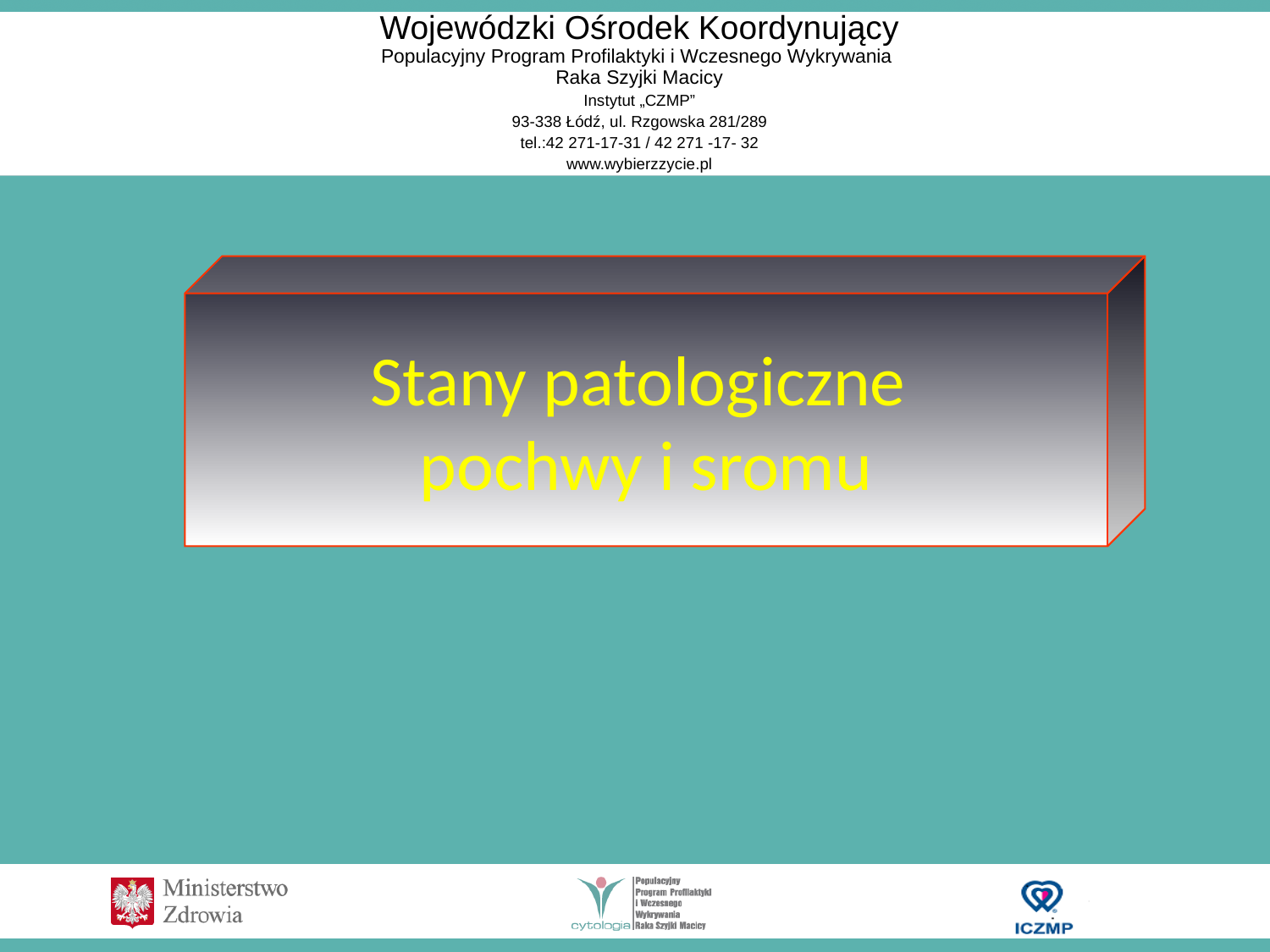

Wojewódzki Ośrodek Koordynujący
Populacyjny Program Profilaktyki i Wczesnego Wykrywania
Raka Szyjki Macicy
Instytut „CZMP”
93-338 Łódź, ul. Rzgowska 281/289
tel.:42 271-17-31 / 42 271 -17- 32
www.wybierzzycie.pl

Stany patologiczne
pochwy i sromu